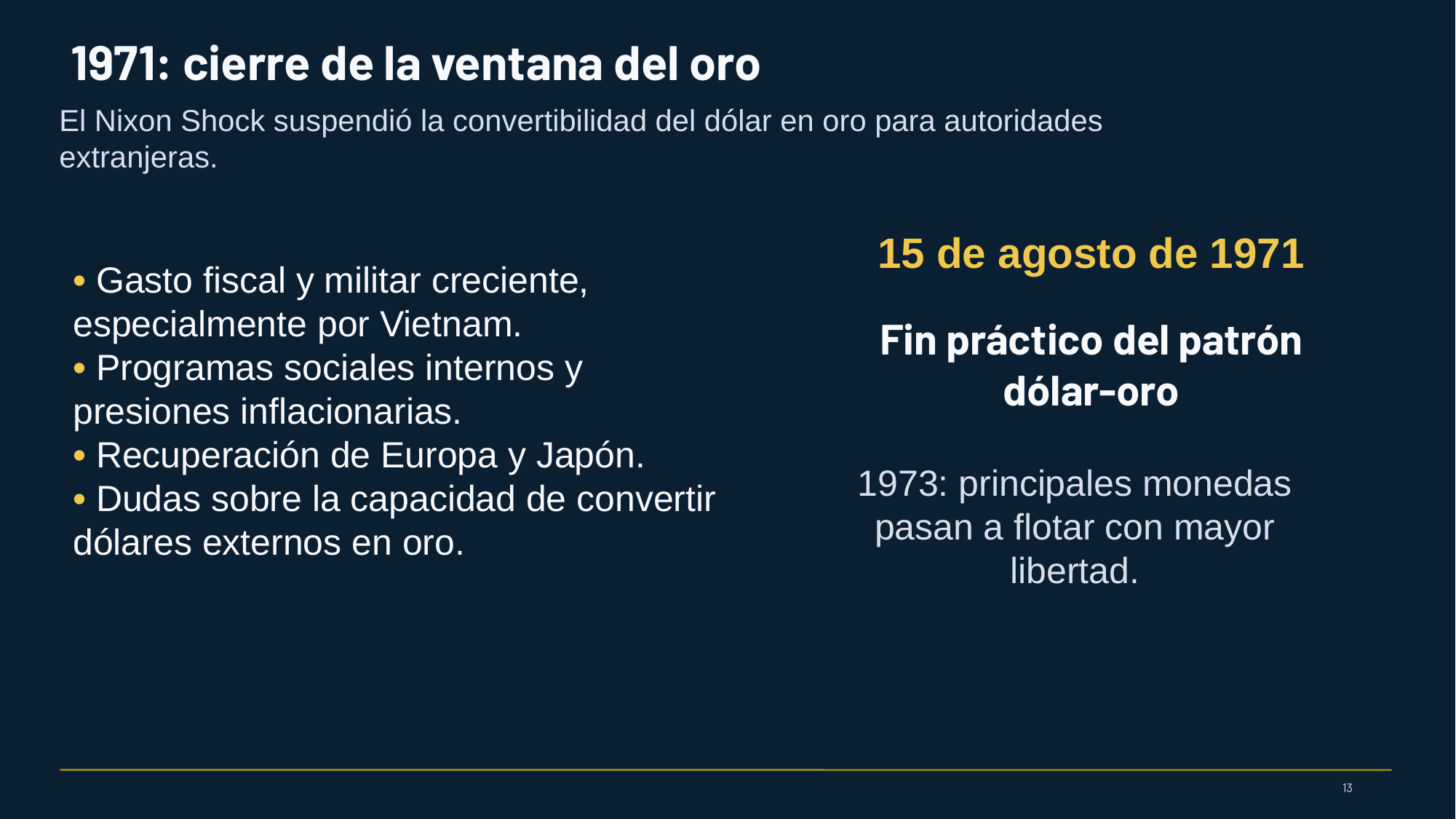

1971: cierre de la ventana del oro
El Nixon Shock suspendió la convertibilidad del dólar en oro para autoridades extranjeras.
15 de agosto de 1971
• Gasto fiscal y militar creciente, especialmente por Vietnam.
• Programas sociales internos y presiones inflacionarias.
• Recuperación de Europa y Japón.
• Dudas sobre la capacidad de convertir dólares externos en oro.
Fin práctico del patrón dólar-oro
1973: principales monedas pasan a flotar con mayor libertad.
13